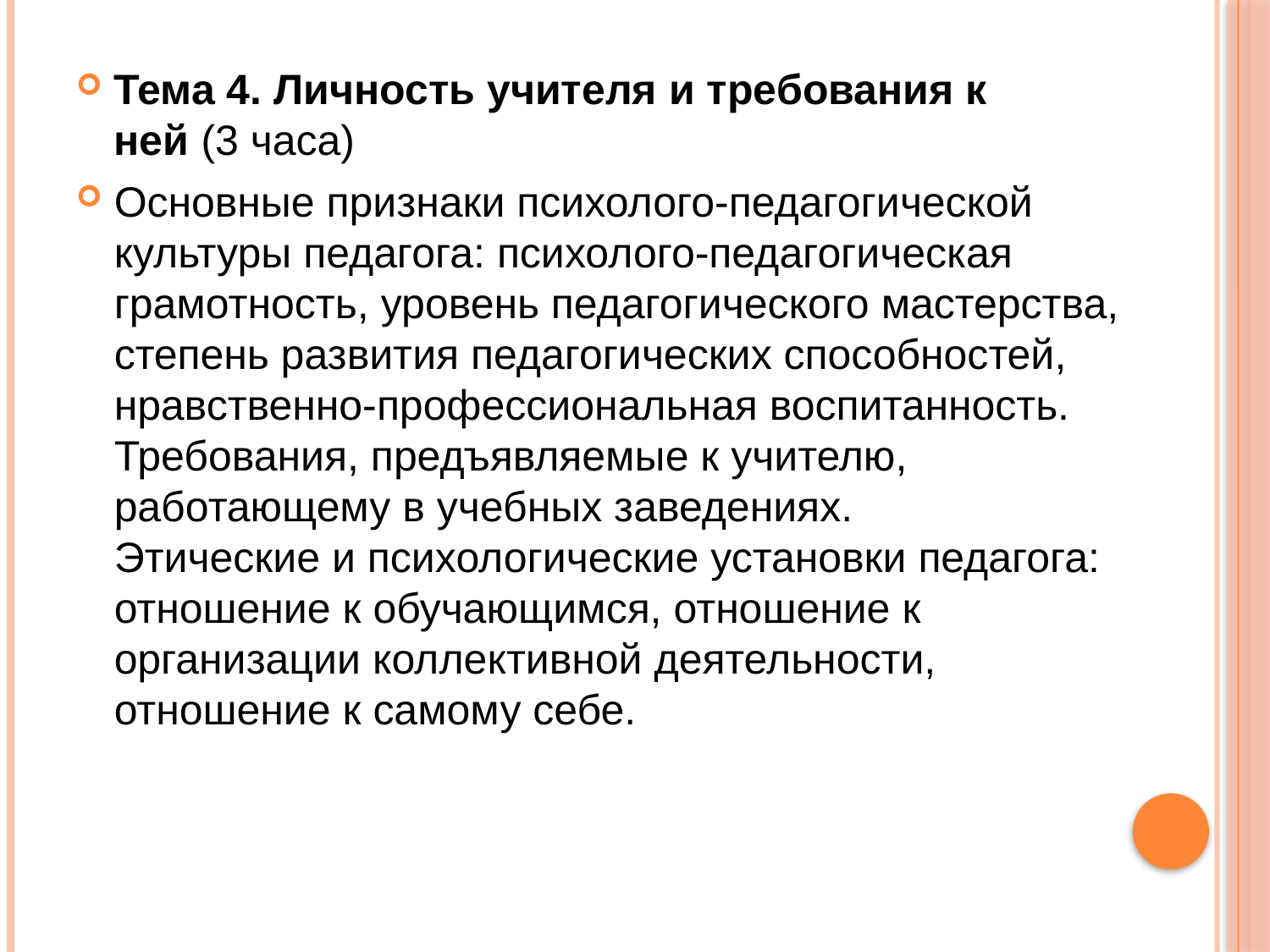

Тема 4. Личность учителя и требования к ней (3 часа)
Основные признаки психолого-педагогической культуры педагога: психолого-педагогическая грамотность, уровень педагогического мастерства, степень развития педагогических способностей, нравственно-профессиональная воспитанность.
Требования, предъявляемые к учителю, работающему в учебных заведениях.
Этические и психологические установки педагога: отношение к обучающимся, отношение к организации коллективной деятельности, отношение к самому себе.